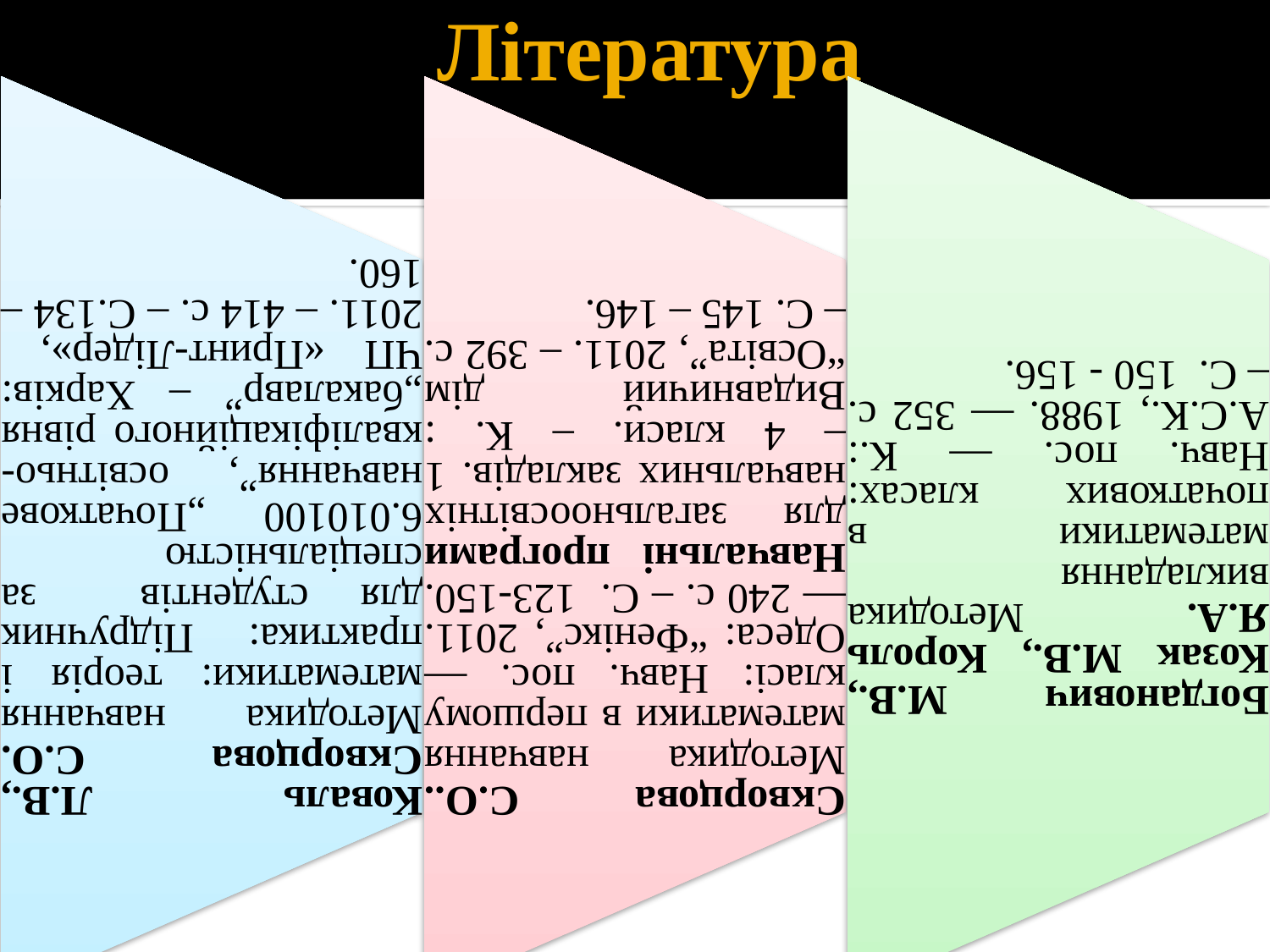

# Література
Коваль Л.В., Скворцова С.О. Методика навчання математики: теорія і практика: Підручник для студентів  за спеціальністю 6.010100 „Початкове навчання”, освітньо-кваліфікаційного рівня „бакалавр” – Харків: ЧП «Принт-Лідер»,  2011. – 414 с. – С.134 – 160.
Скворцова С.О.. Методика навчання математики в першому класі: Навч. пос. — Одеса: “Фенікс”, 2011.— 240 с. – С.  123-150. Навчальні програми для  загальноосвітніх навчальних закладів. 1 – 4 класи. – К. : Видавничий дім “Освіта”, 2011. – 392 с. – С. 145 – 146.

Богданович М.В., Козак М.В., Король Я.А. Методика викладання математики в початкових класах: Навч. пос. — К.: А.С.К., 1988. — 352 с. – С.  150 - 156.